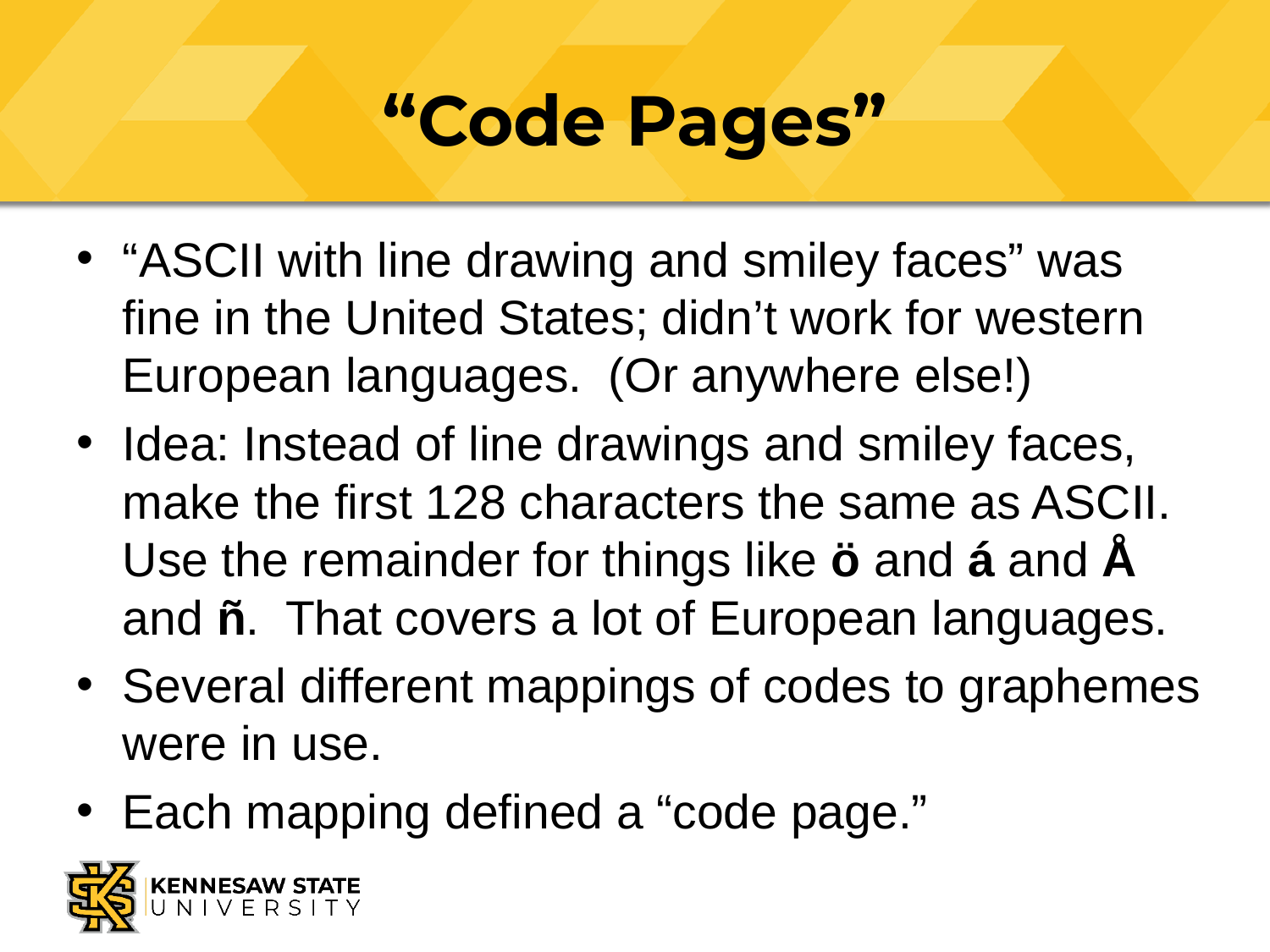

# “Code Pages”
“ASCII with line drawing and smiley faces” was fine in the United States; didn’t work for western European languages.  (Or anywhere else!)
Idea: Instead of line drawings and smiley faces, make the first 128 characters the same as ASCII.  Use the remainder for things like ö and á and Å and ñ.  That covers a lot of European languages.
Several different mappings of codes to graphemes were in use.
Each mapping defined a “code page.”